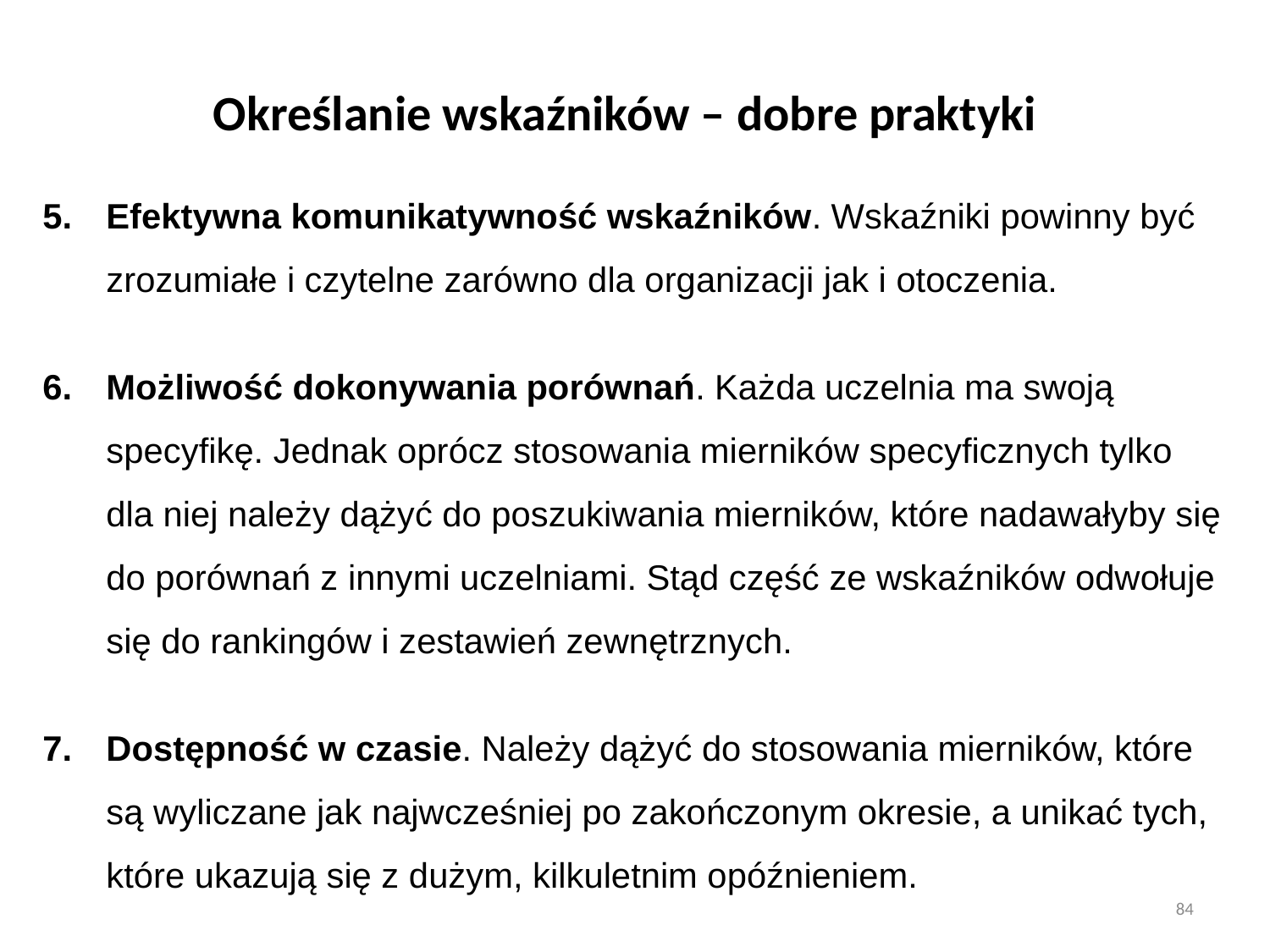

Określanie wskaźników – dobre praktyki
Efektywna komunikatywność wskaźników. Wskaźniki powinny być zrozumiałe i czytelne zarówno dla organizacji jak i otoczenia.

Możliwość dokonywania porównań. Każda uczelnia ma swoją specyfikę. Jednak oprócz stosowania mierników specyficznych tylko dla niej należy dążyć do poszukiwania mierników, które nadawałyby się do porównań z innymi uczelniami. Stąd część ze wskaźników odwołuje się do rankingów i zestawień zewnętrznych.

Dostępność w czasie. Należy dążyć do stosowania mierników, które są wyliczane jak najwcześniej po zakończonym okresie, a unikać tych, które ukazują się z dużym, kilkuletnim opóźnieniem.

84